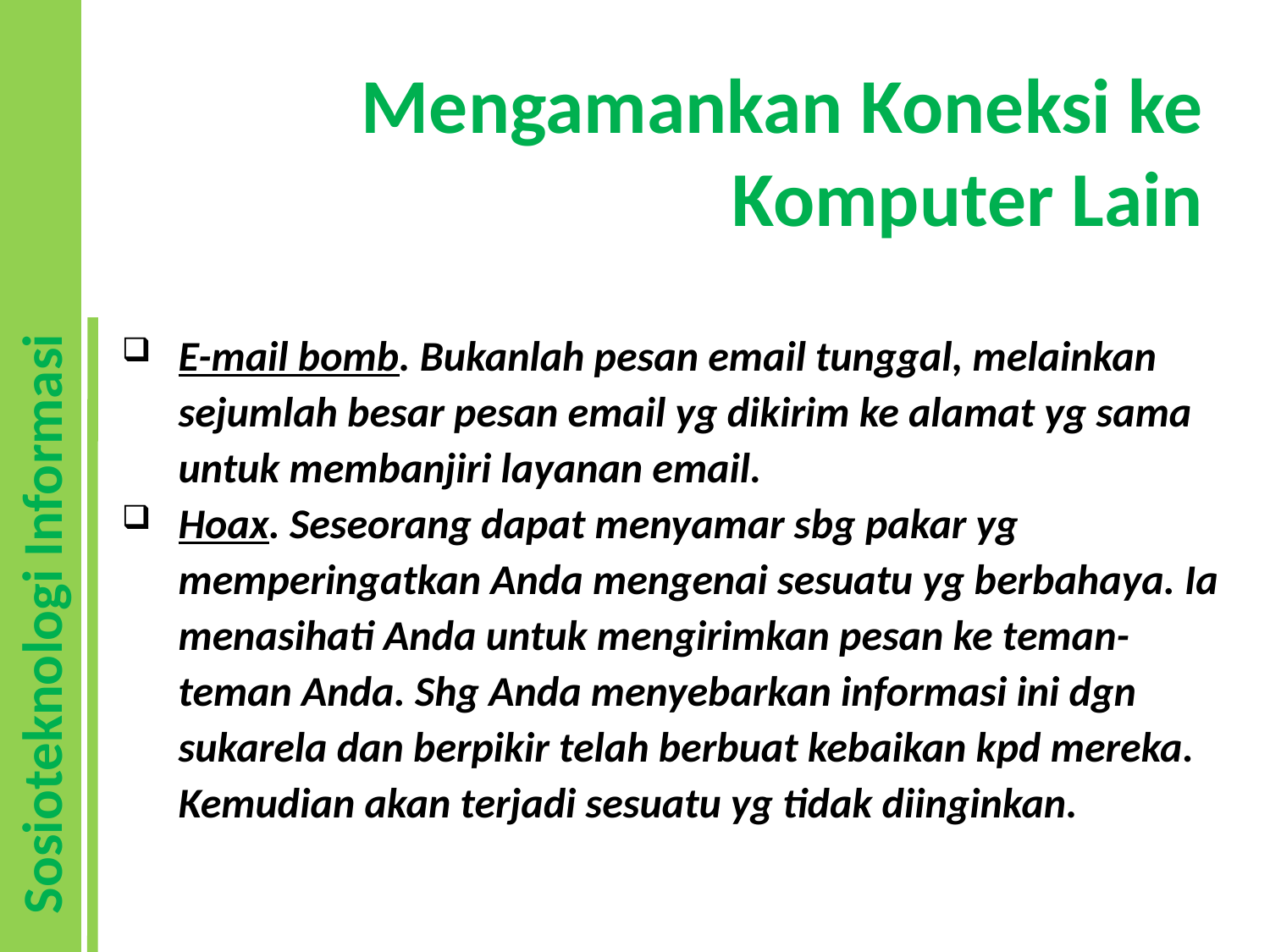

# Mengamankan Koneksi ke Komputer Lain
E-mail bomb. Bukanlah pesan email tunggal, melainkan sejumlah besar pesan email yg dikirim ke alamat yg sama untuk membanjiri layanan email.
Hoax. Seseorang dapat menyamar sbg pakar yg memperingatkan Anda mengenai sesuatu yg berbahaya. Ia menasihati Anda untuk mengirimkan pesan ke teman-teman Anda. Shg Anda menyebarkan informasi ini dgn sukarela dan berpikir telah berbuat kebaikan kpd mereka. Kemudian akan terjadi sesuatu yg tidak diinginkan.